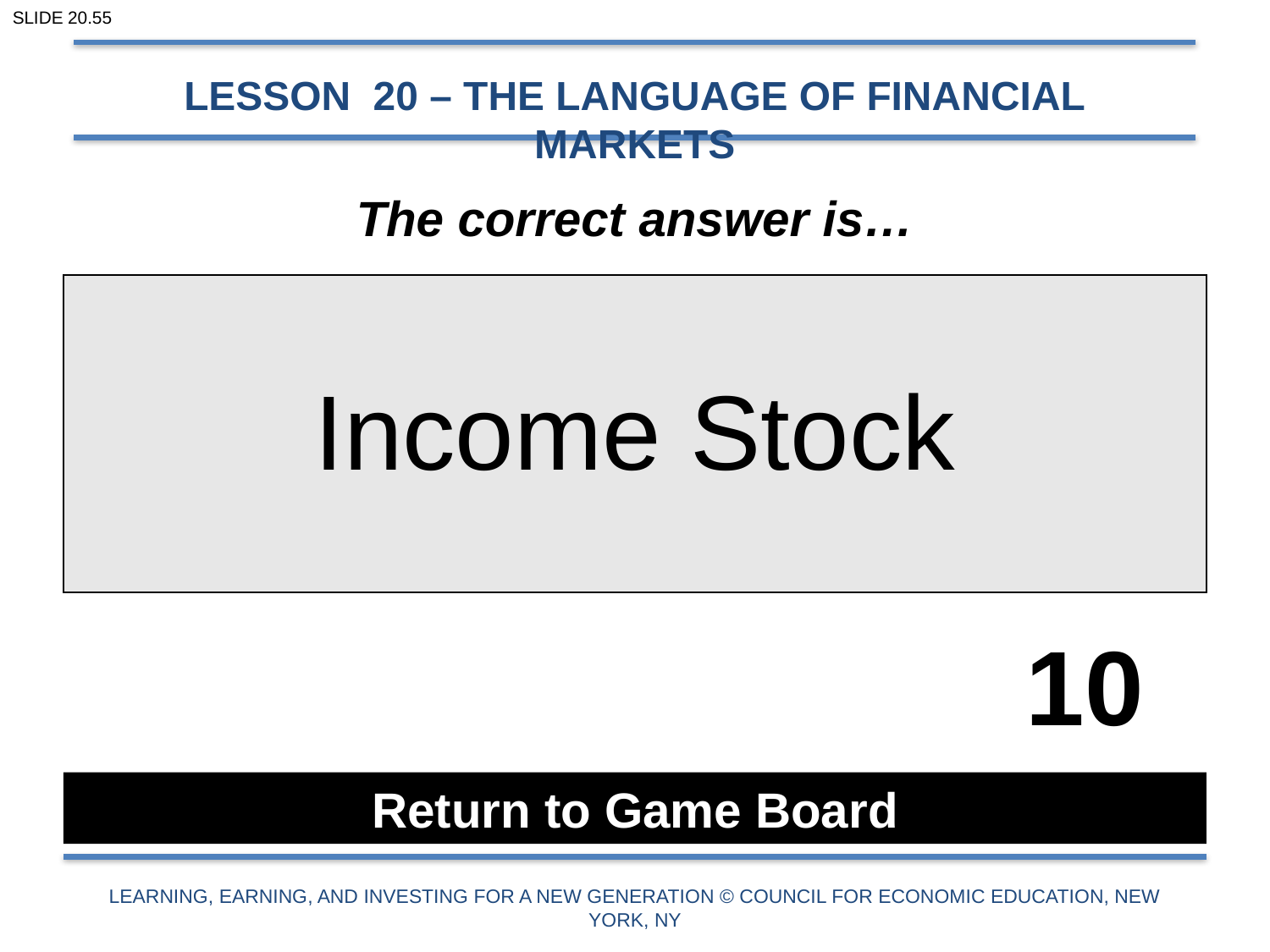

Slide 20.55
Lesson  20 – The Language of Financial Markets
The correct answer is…
| Income Stock |
| --- |
10
Return to Game Board